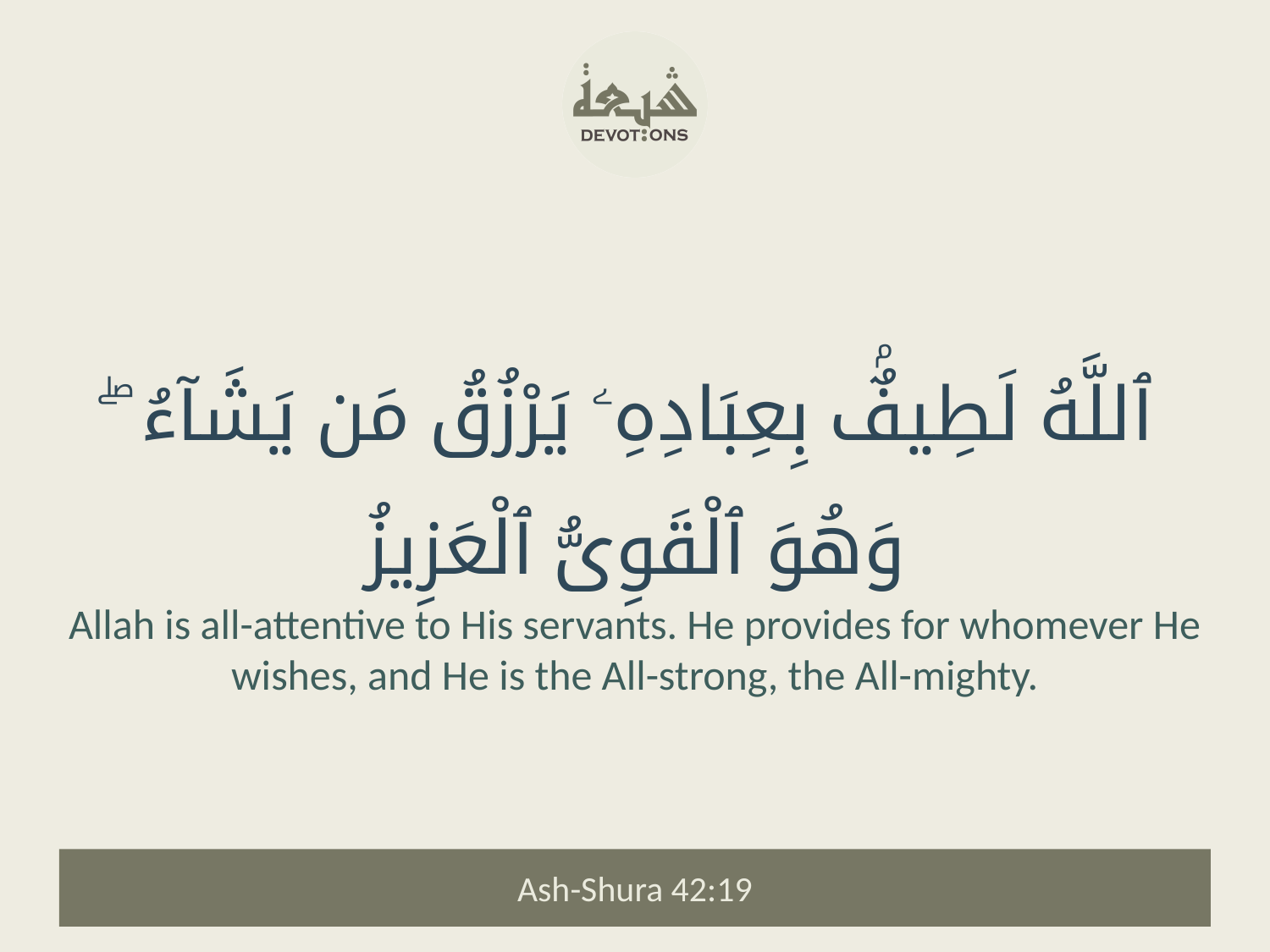

ٱللَّهُ لَطِيفٌۢ بِعِبَادِهِۦ يَرْزُقُ مَن يَشَآءُ ۖ وَهُوَ ٱلْقَوِىُّ ٱلْعَزِيزُ
Allah is all-attentive to His servants. He provides for whomever He wishes, and He is the All-strong, the All-mighty.
Ash-Shura 42:19